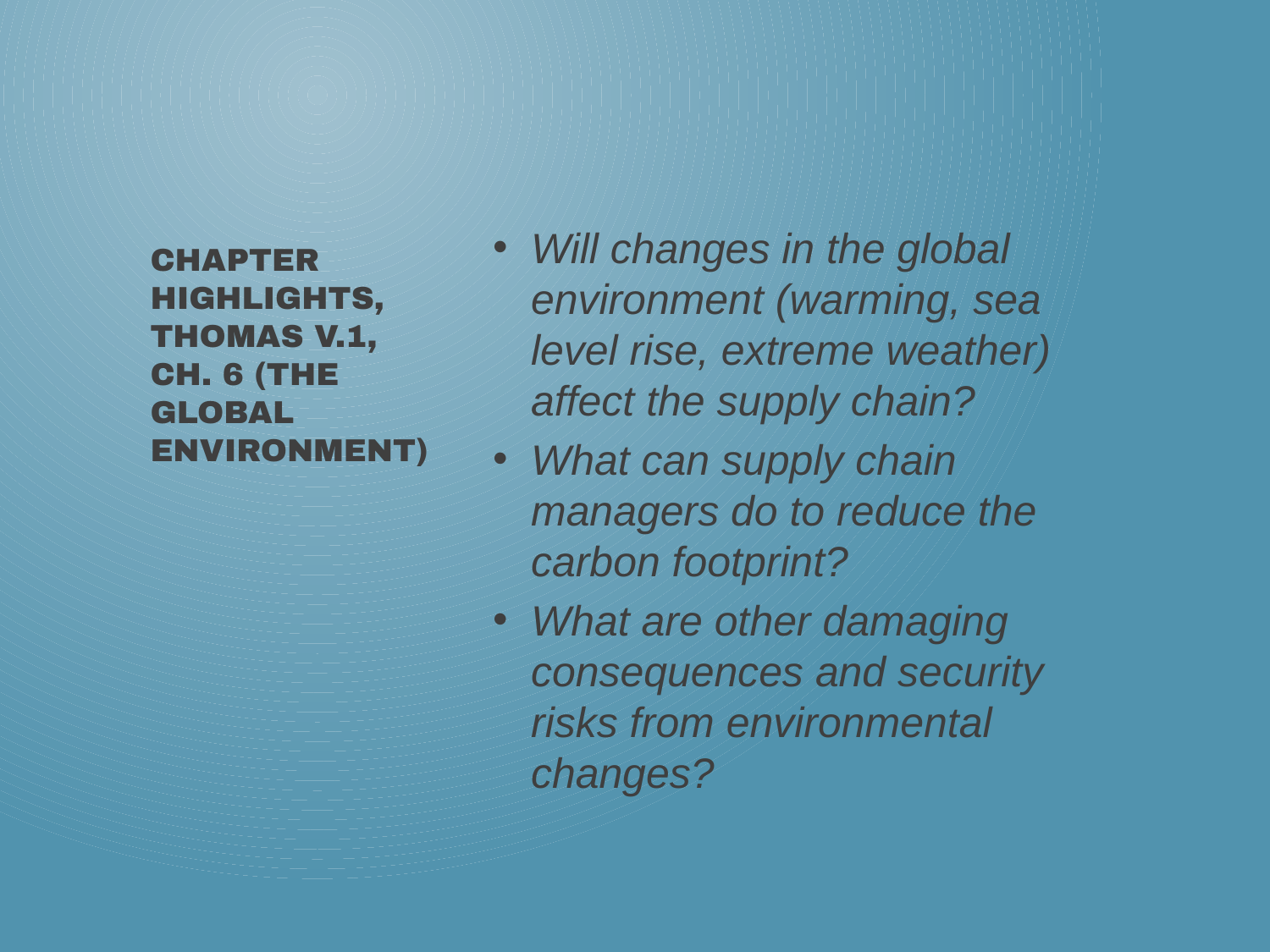

Will changes in the global environment (warming, sea level rise, extreme weather) affect the supply chain?
What can supply chain managers do to reduce the carbon footprint?
What are other damaging consequences and security risks from environmental changes?
# Chapter Highlights, Thomas v.1, ch. 6 (The global environment)